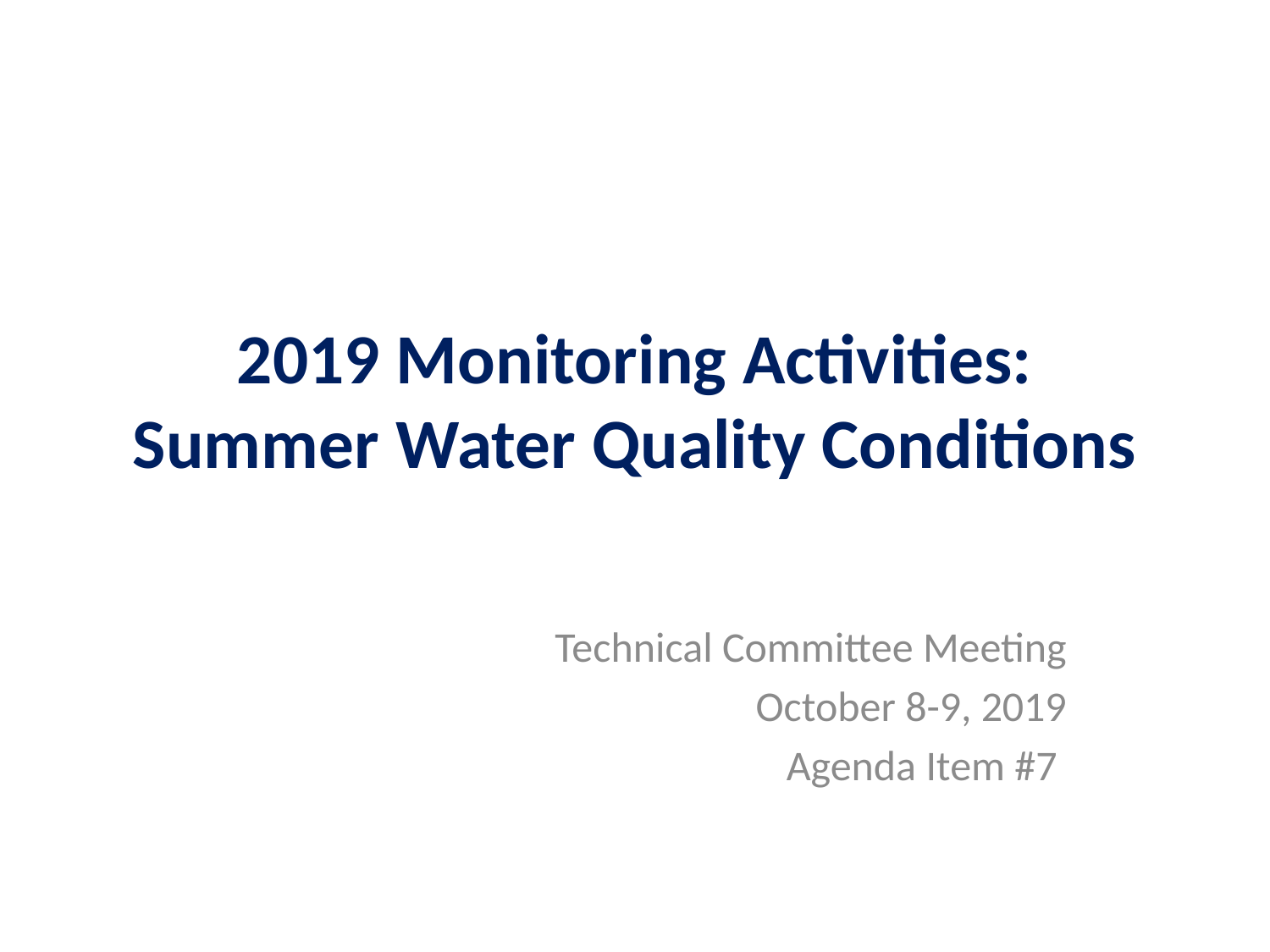

# 2019 Monitoring Activities: Summer Water Quality Conditions
Technical Committee Meeting
October 8-9, 2019
Agenda Item #7